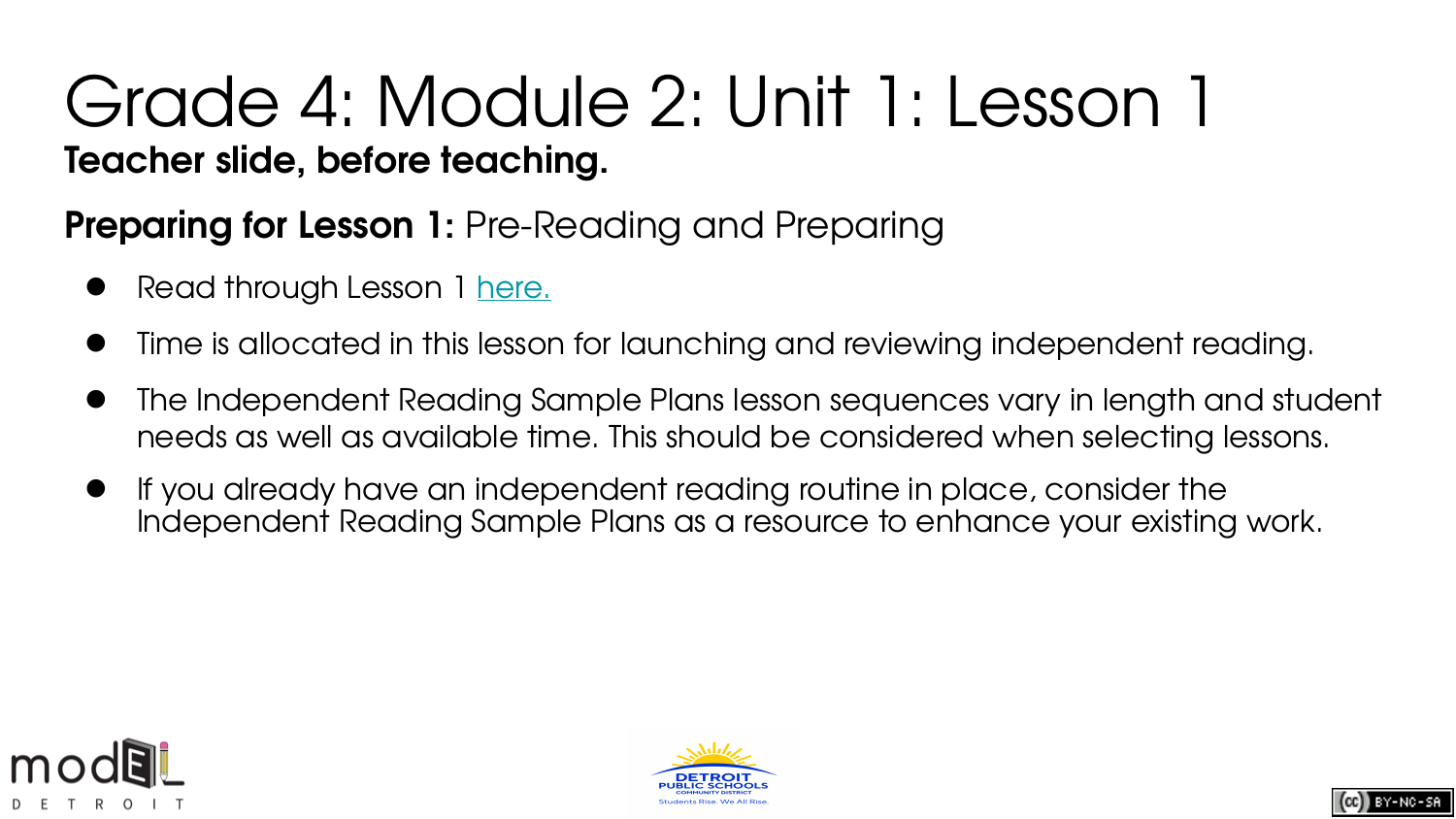

# Grade 4: Module 2: Unit 1: Lesson 1
Teacher slide, before teaching.
Preparing for Lesson 1: Pre-Reading and Preparing

Read through Lesson 1 here.
Time is allocated in this lesson for launching and reviewing independent reading.
The Independent Reading Sample Plans lesson sequences vary in length and student needs as well as available time. This should be considered when selecting lessons.
If you already have an independent reading routine in place, consider the Independent Reading Sample Plans as a resource to enhance your existing work.